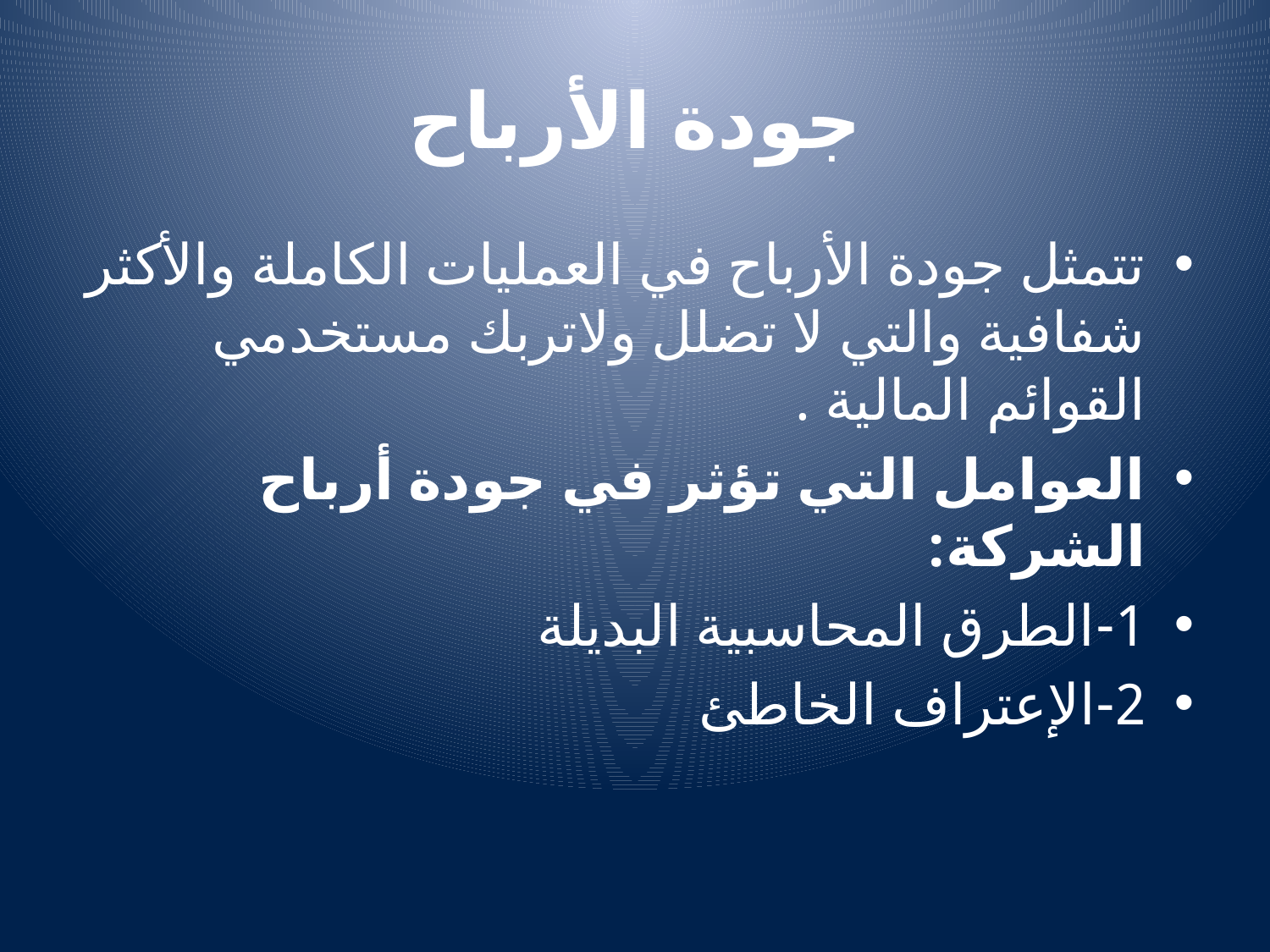

# جودة الأرباح
تتمثل جودة الأرباح في العمليات الكاملة والأكثر شفافية والتي لا تضلل ولاتربك مستخدمي القوائم المالية .
العوامل التي تؤثر في جودة أرباح الشركة:
1-الطرق المحاسبية البديلة
2-الإعتراف الخاطئ